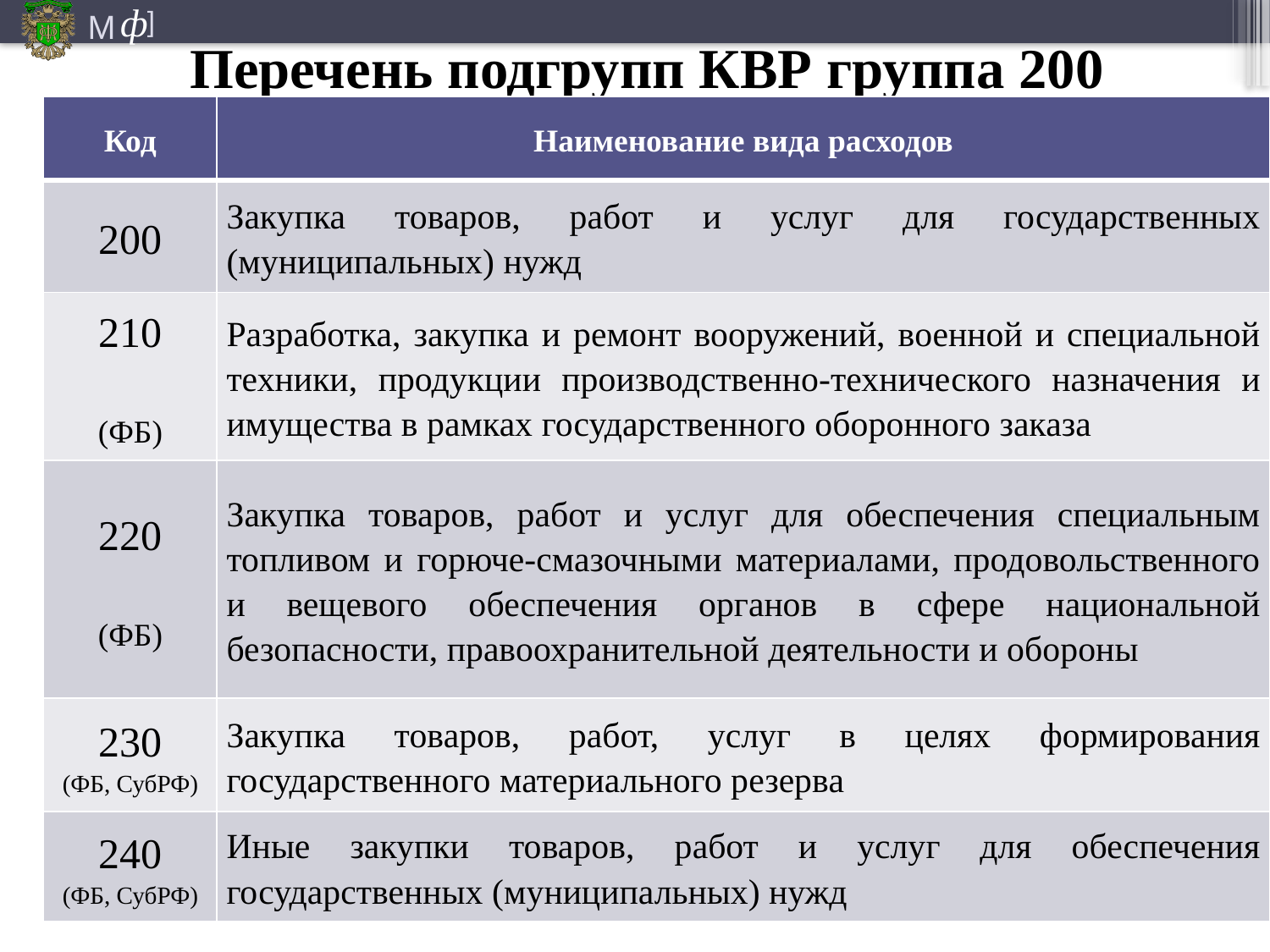

# Перечень подгрупп КВР группа 200
| Код | Наименование вида расходов |
| --- | --- |
| 200 | Закупка товаров, работ и услуг для государственных (муниципальных) нужд |
| 210 (ФБ) | Разработка, закупка и ремонт вооружений, военной и специальной техники, продукции производственно-технического назначения и имущества в рамках государственного оборонного заказа |
| 220 (ФБ) | Закупка товаров, работ и услуг для обеспечения специальным топливом и горюче-смазочными материалами, продовольственного и вещевого обеспечения органов в сфере национальной безопасности, правоохранительной деятельности и обороны |
| 230 (ФБ, СубРФ) | Закупка товаров, работ, услуг в целях формирования государственного материального резерва |
| 240 (ФБ, СубРФ) | Иные закупки товаров, работ и услуг для обеспечения государственных (муниципальных) нужд |